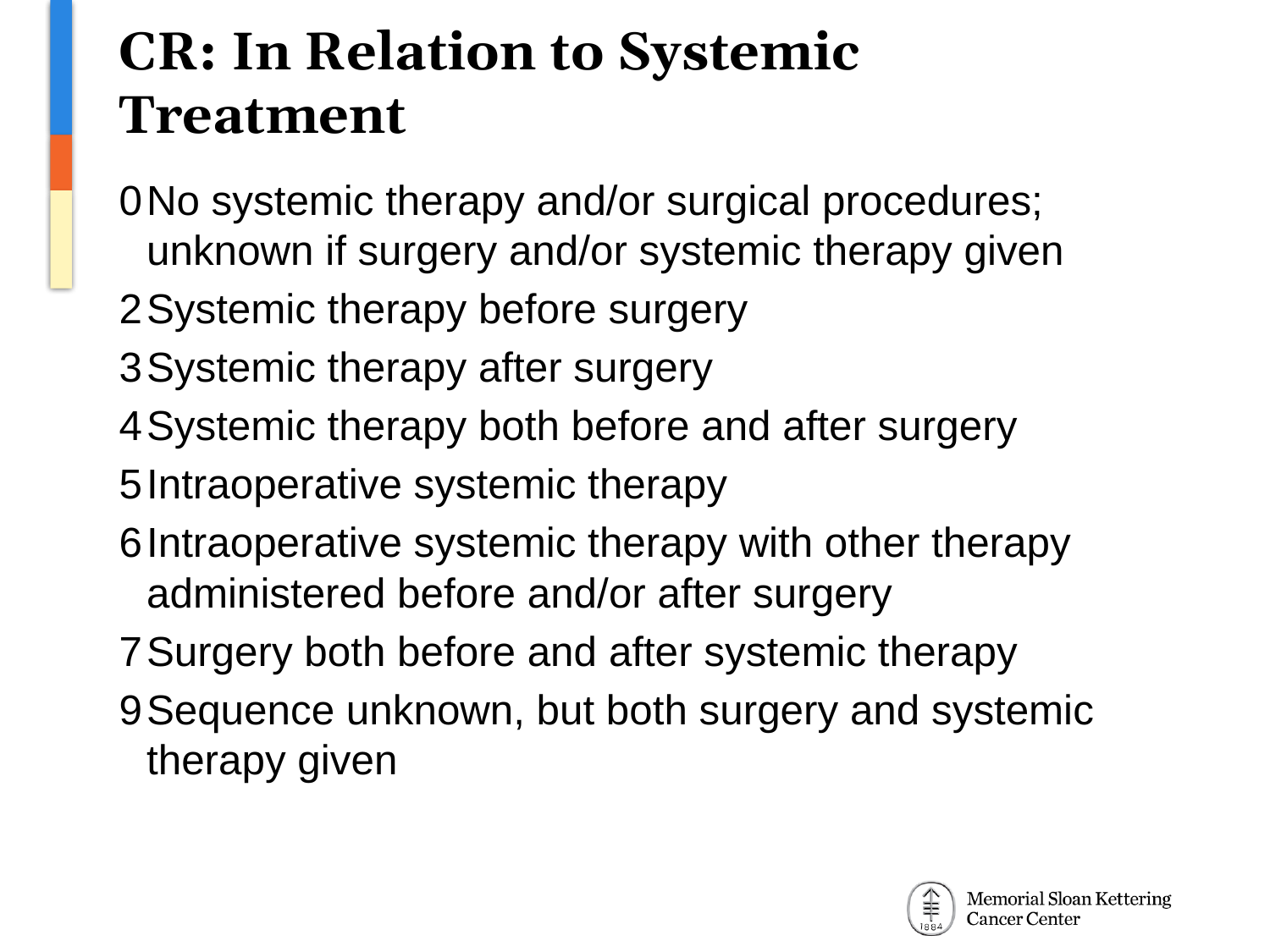

# CR: In Relation to Systemic Treatment
0	No systemic therapy and/or surgical procedures; unknown if surgery and/or systemic therapy given
2	Systemic therapy before surgery
3	Systemic therapy after surgery
4	Systemic therapy both before and after surgery
5	Intraoperative systemic therapy
6	Intraoperative systemic therapy with other therapy administered before and/or after surgery
7	Surgery both before and after systemic therapy
9	Sequence unknown, but both surgery and systemic therapy given